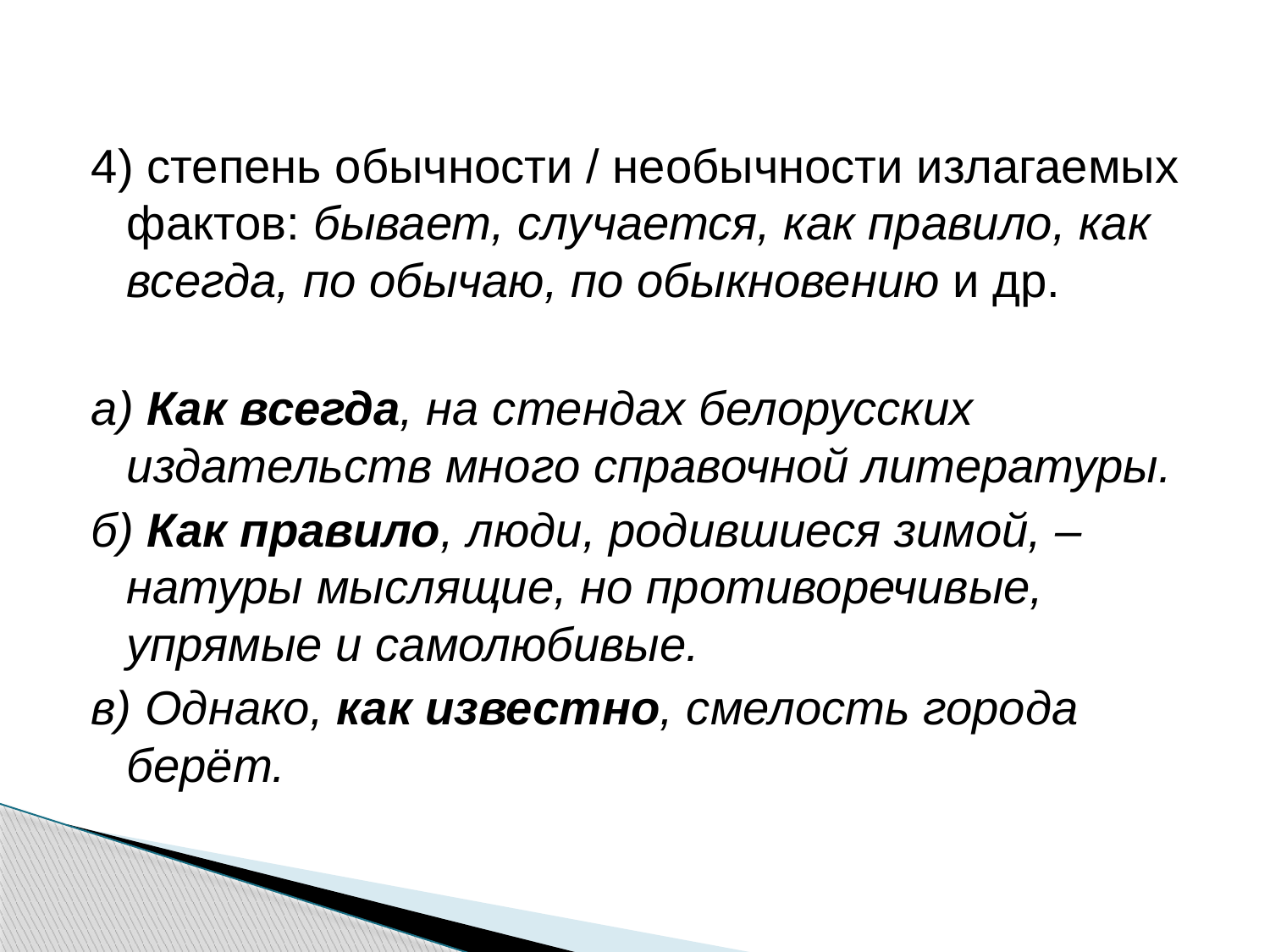

#
4) степень обычности / необычности излагаемых фактов: бывает, случается, как правило, как всегда, по обычаю, по обыкновению и др.

а) Как всегда, на стендах белорусских издательств много справочной литературы.
б) Как правило, люди, родившиеся зимой, – натуры мыслящие, но противоречивые, упрямые и самолюбивые.
в) Однако, как известно, смелость города берёт.